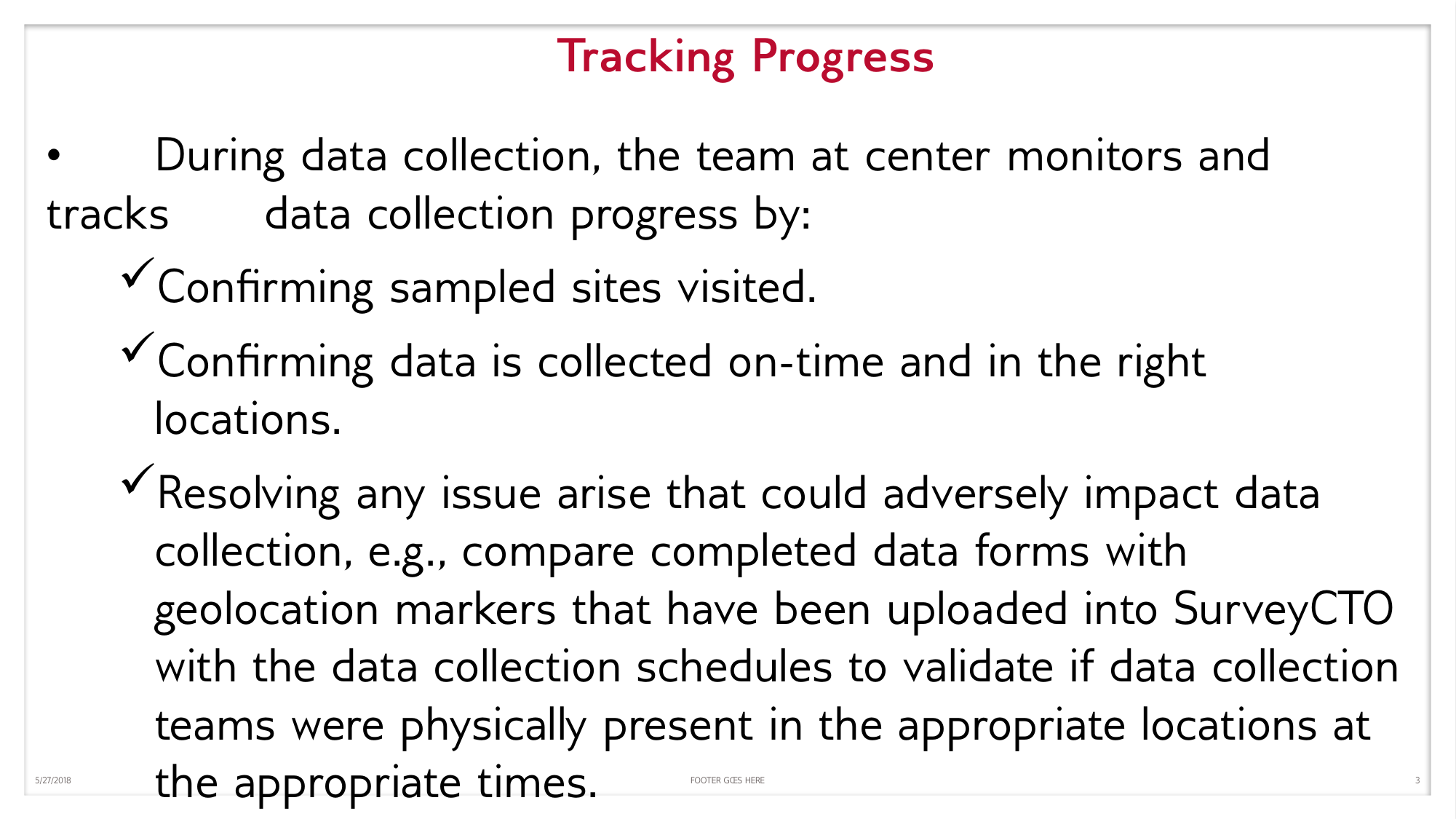

5/27/2018
FOOTER GOES HERE
3
# Tracking Progress
•	During data collection, the team at center monitors and tracks 	data collection progress by:
Confirming sampled sites visited.
Confirming data is collected on-time and in the right locations.
Resolving any issue arise that could adversely impact data collection, e.g., compare completed data forms with geolocation markers that have been uploaded into SurveyCTO with the data collection schedules to validate if data collection teams were physically present in the appropriate locations at the appropriate times.